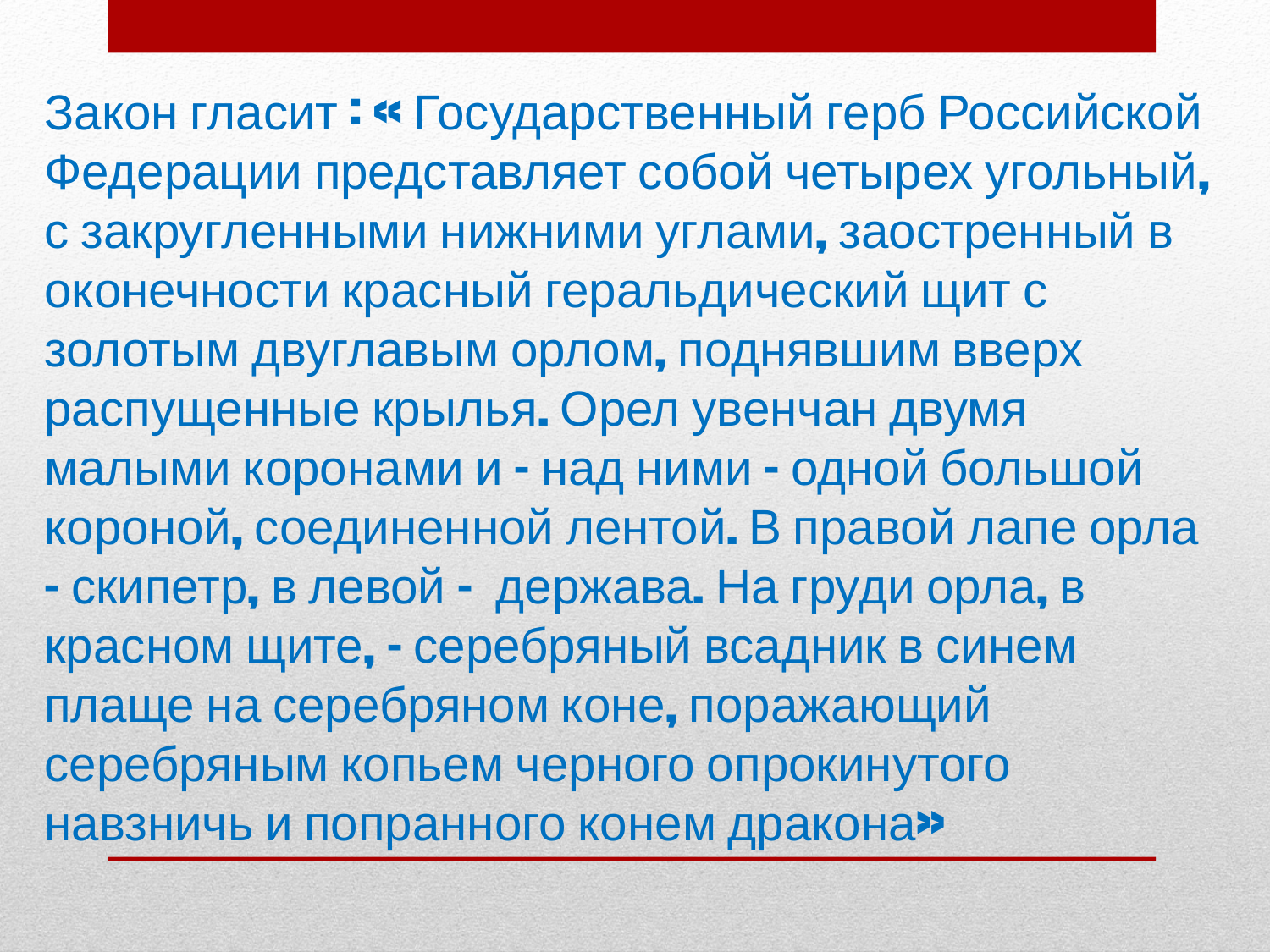

# Закон гласит : « Государственный герб Российской Федерации представляет собой четырех угольный, с закругленными нижними углами, заостренный в оконечности красный геральдический щит с золотым двуглавым орлом, поднявшим вверх распущенные крылья. Орел увенчан двумя малыми коронами и - над ними – одной большой короной, соединенной лентой. В правой лапе орла – скипетр, в левой -  держава. На груди орла, в красном щите, - серебряный всадник в синем плаще на серебряном коне, поражающий серебряным копьем черного опрокинутого навзничь и попранного конем дракона»